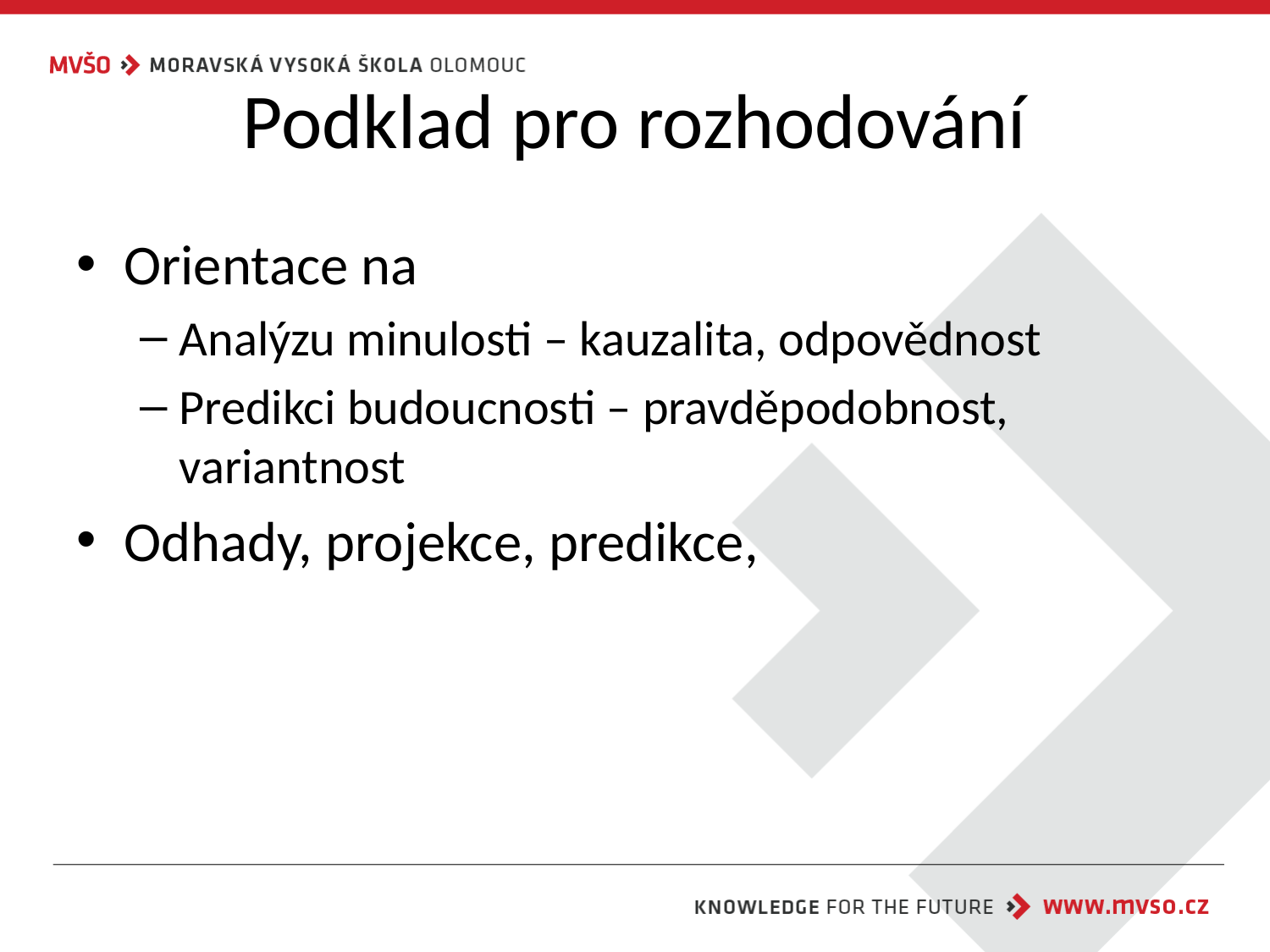

# Podklad pro rozhodování
Orientace na
Analýzu minulosti – kauzalita, odpovědnost
Predikci budoucnosti – pravděpodobnost, variantnost
Odhady, projekce, predikce,